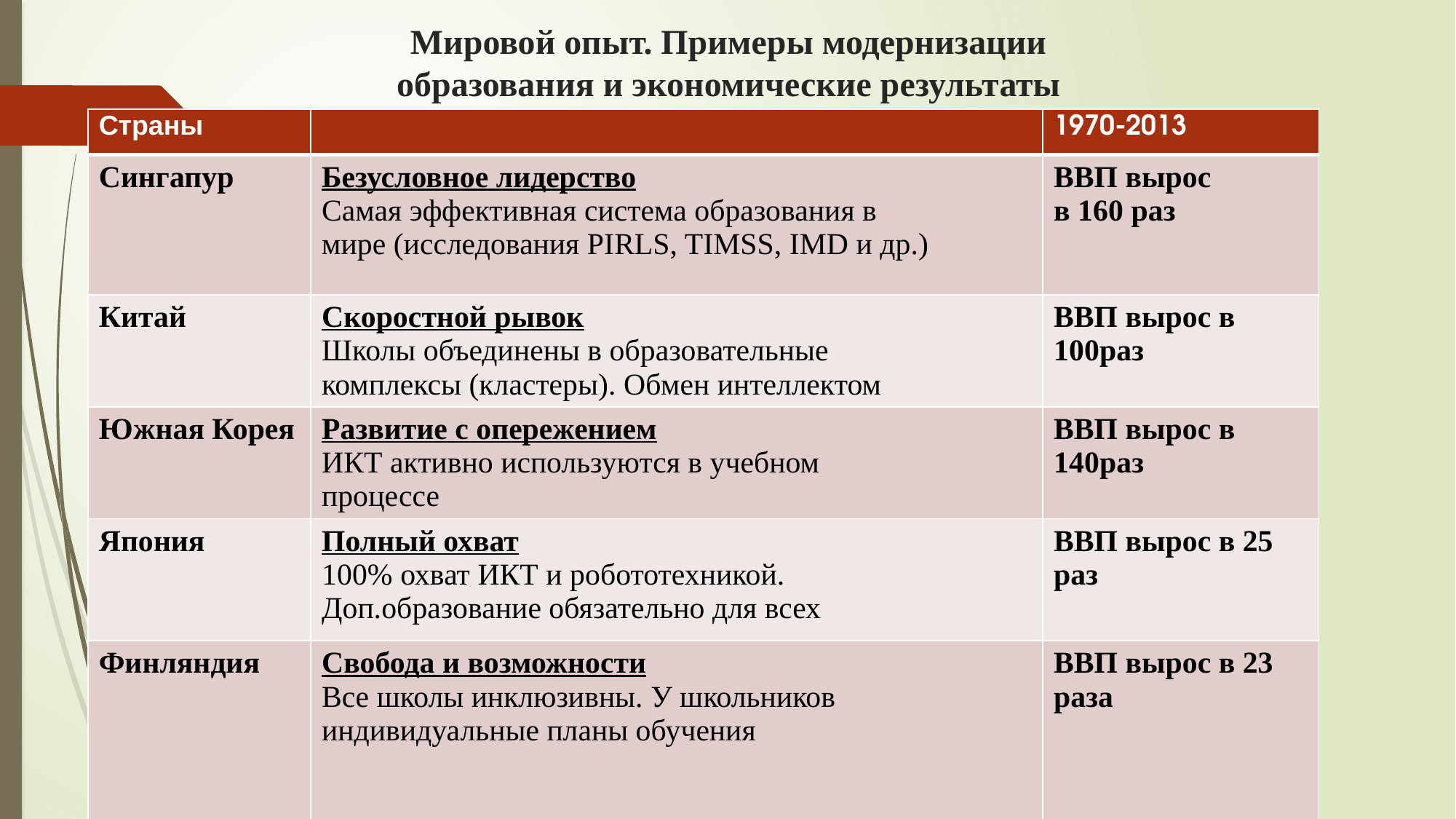

# Мировой опыт. Примеры модернизации образования и экономические результаты
| Страны |  | 1970-2013 |
| --- | --- | --- |
| Сингапур | Безусловное лидерство Самая эффективная система образования в мире (исследования PIRLS, TIMSS, IMD и др.) | ВВП вырос в 160 раз |
| Китай | Скоростной рывок Школы объединены в образовательные комплексы (кластеры). Обмен интеллектом | ВВП вырос в 100раз |
| Южная Корея | Развитие с опережением ИКТ активно используются в учебном процессе | ВВП вырос в 140раз |
| Япония | Полный охват 100% охват ИКТ и робототехникой. Доп.образование обязательно для всех | ВВП вырос в 25 раз |
| Финляндия | Свобода и возможности Все школы инклюзивны. У школьников индивидуальные планы обучения | ВВП вырос в 23 раза |